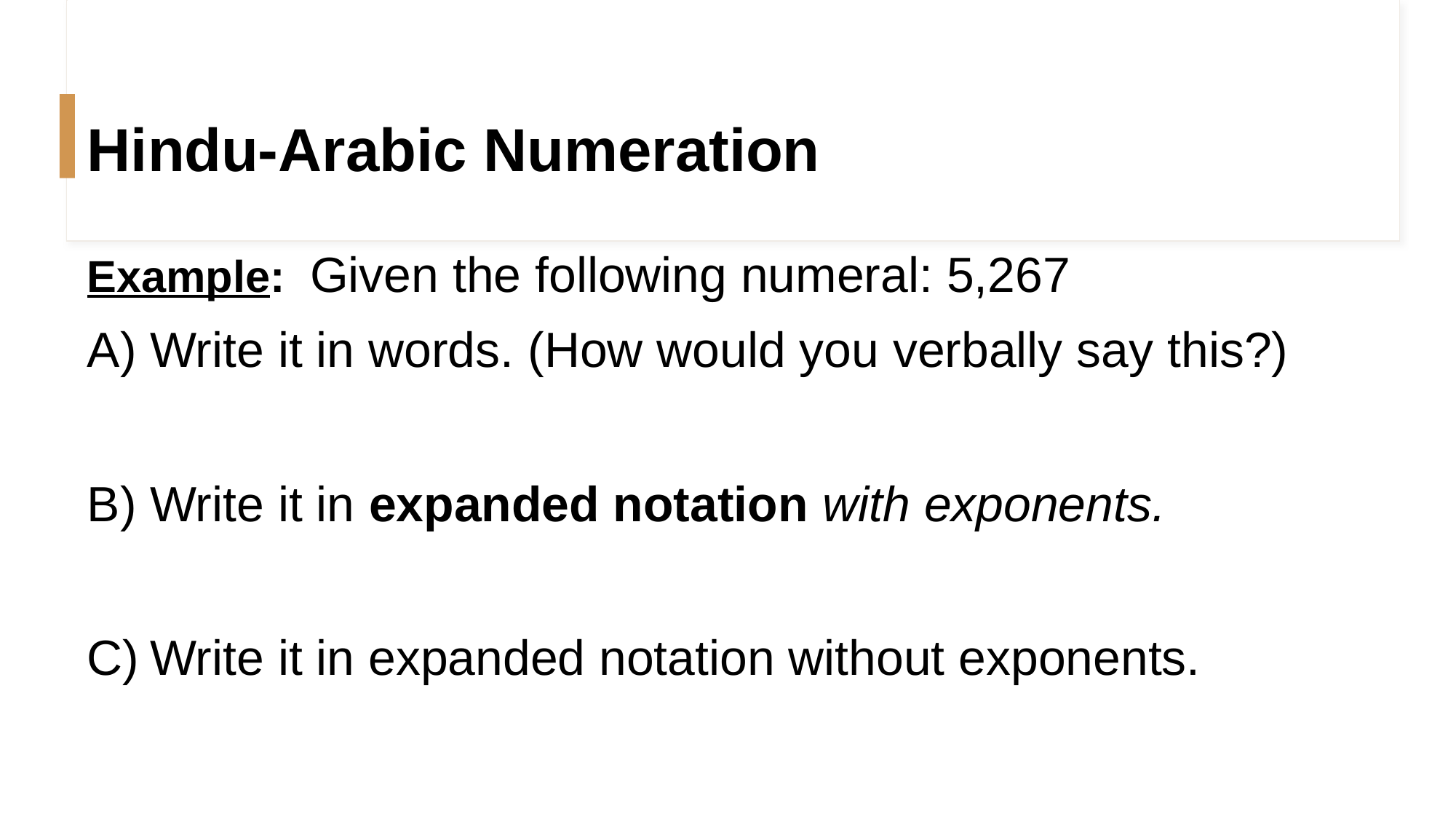

# Hindu-Arabic Numeration
Example:  Given the following numeral: 5,267
Write it in words. (How would you verbally say this?)

Write it in expanded notation with exponents.

Write it in expanded notation without exponents.